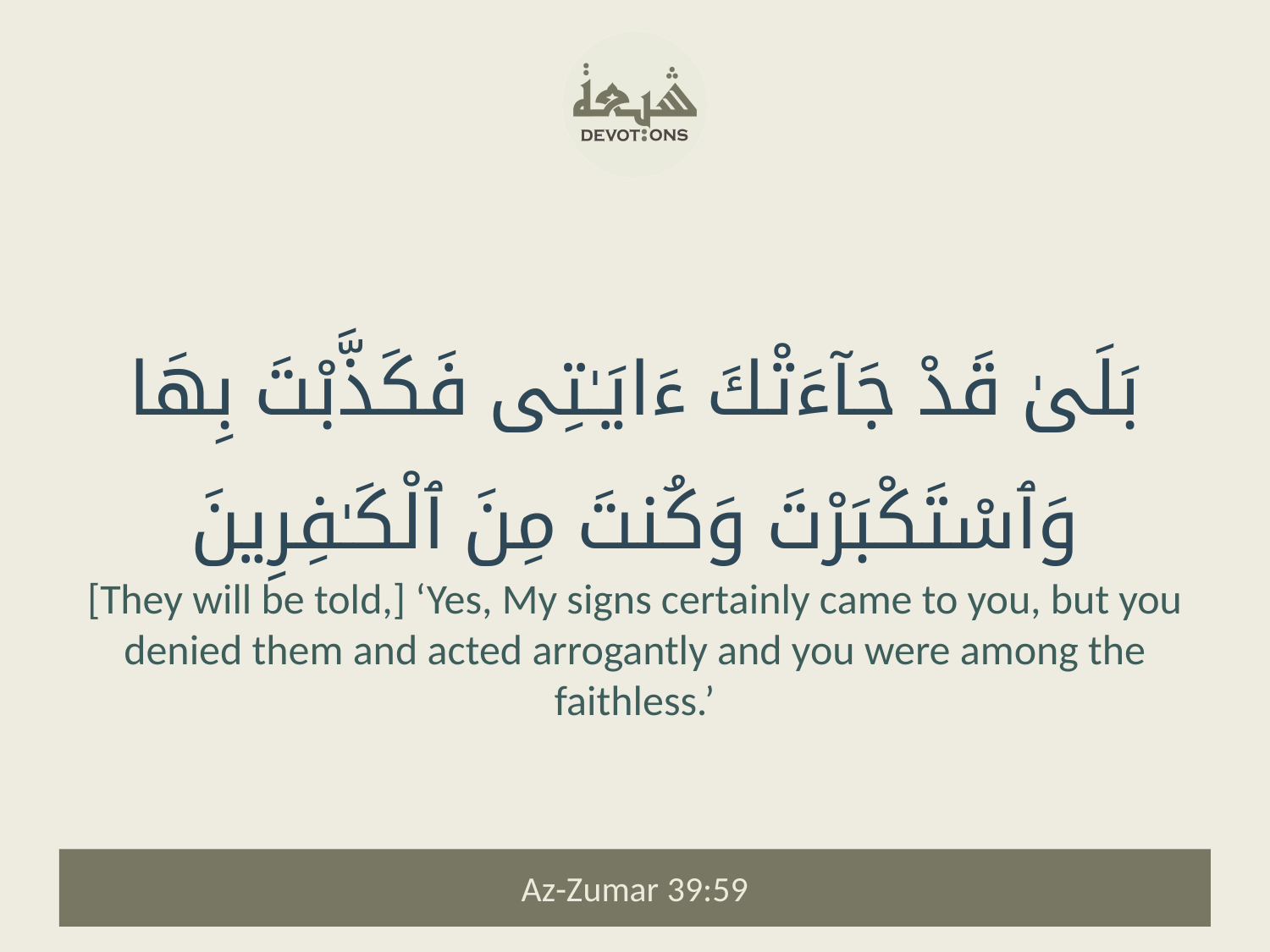

بَلَىٰ قَدْ جَآءَتْكَ ءَايَـٰتِى فَكَذَّبْتَ بِهَا وَٱسْتَكْبَرْتَ وَكُنتَ مِنَ ٱلْكَـٰفِرِينَ
[They will be told,] ‘Yes, My signs certainly came to you, but you denied them and acted arrogantly and you were among the faithless.’
Az-Zumar 39:59